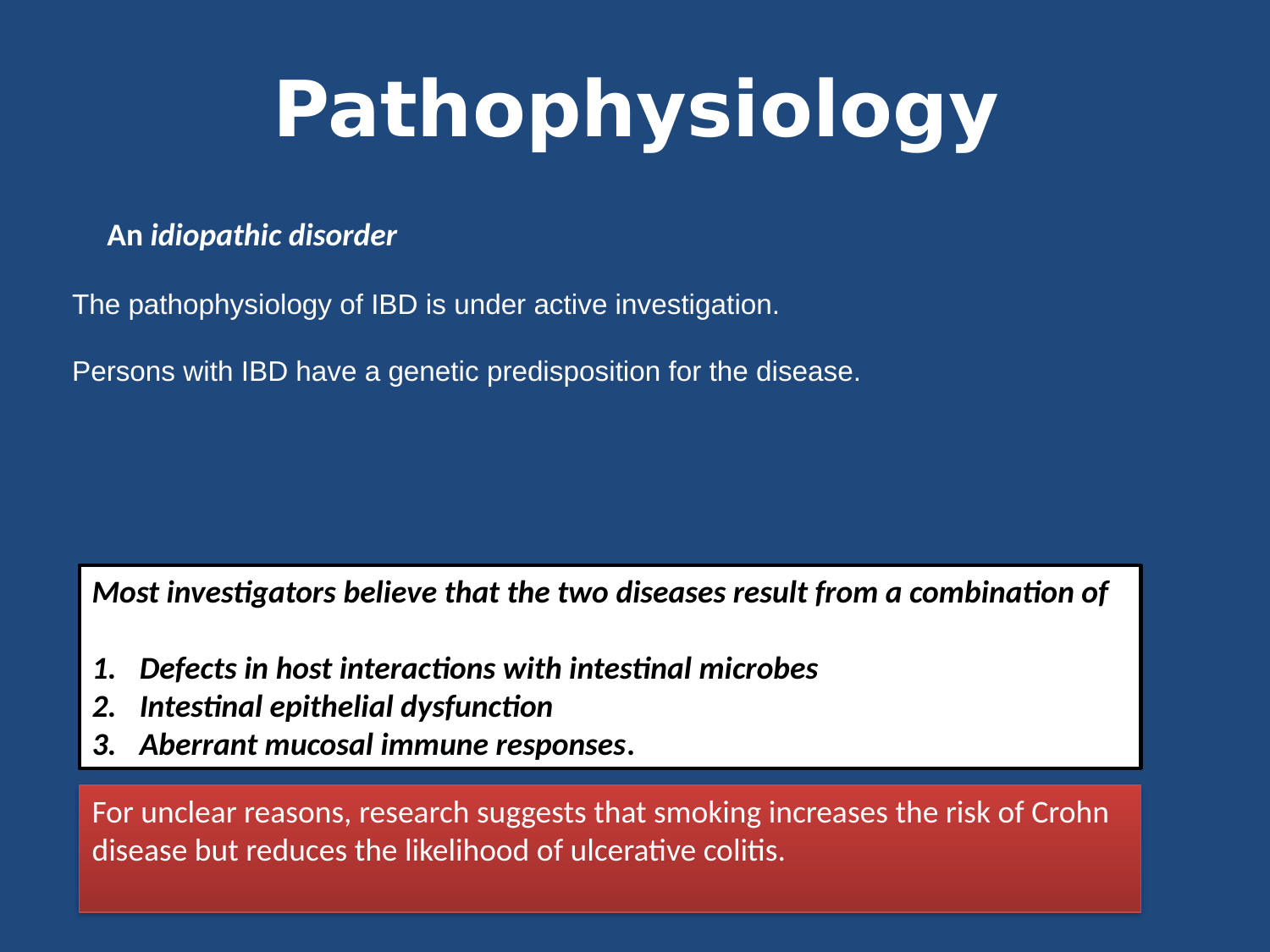

# Pathophysiology
An idiopathic disorder
The pathophysiology of IBD is under active investigation.

Persons with IBD have a genetic predisposition for the disease.

Most investigators believe that the two diseases result from a combination of

Defects in host interactions with intestinal microbes
Intestinal epithelial dysfunction
Aberrant mucosal immune responses.
For unclear reasons, research suggests that smoking increases the risk of Crohn disease but reduces the likelihood of ulcerative colitis.